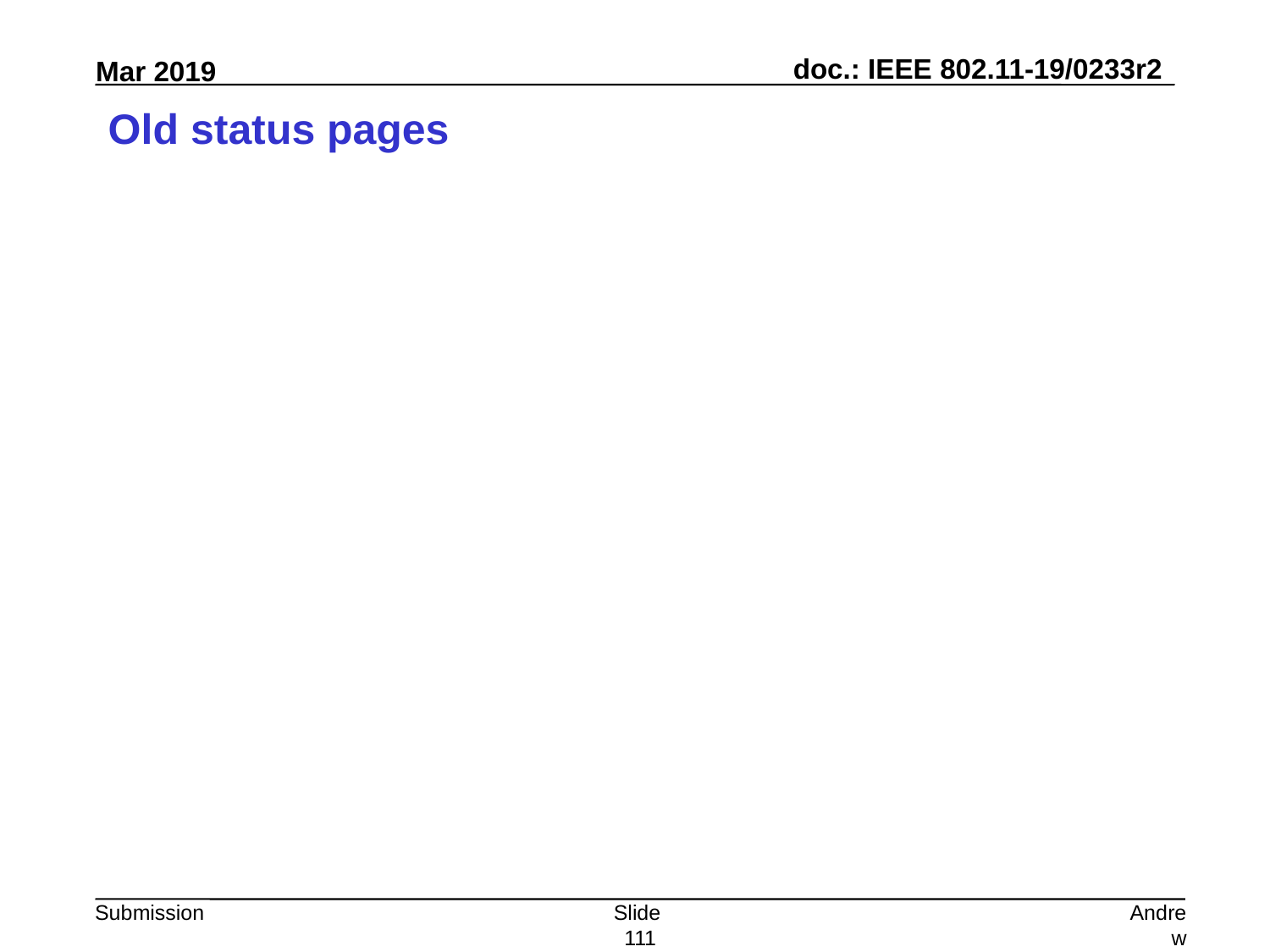

# Old status pages

Slide 111
Andrew Myles, Cisco